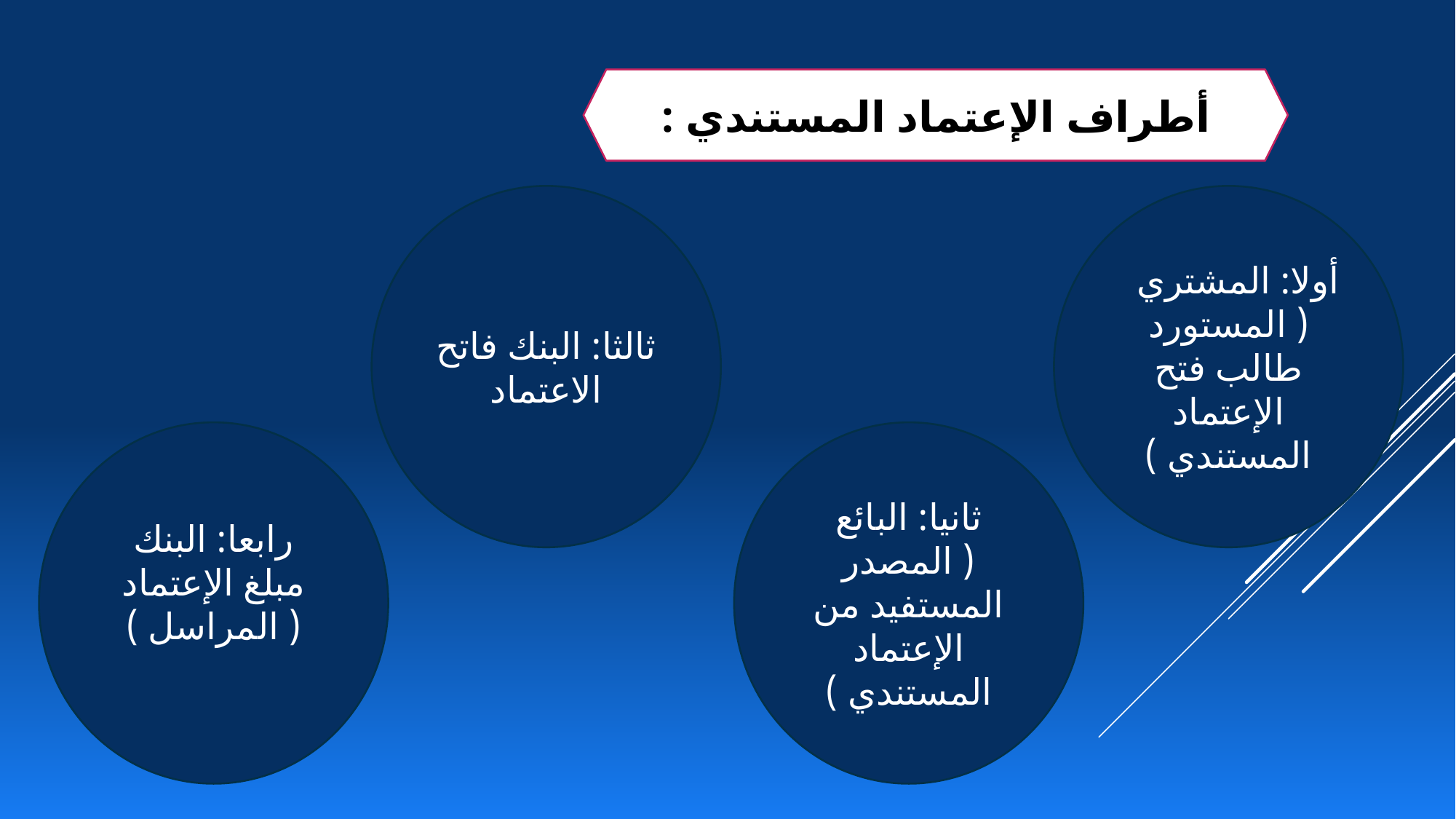

أطراف الإعتماد المستندي :
ثالثا: البنك فاتح الاعتماد
أولا: المشتري   ( المستورد طالب فتح الإعتماد المستندي )

رابعا: البنك مبلغ الإعتماد ( المراسل )

ثانيا: البائع ( المصدر المستفيد من الإعتماد المستندي )